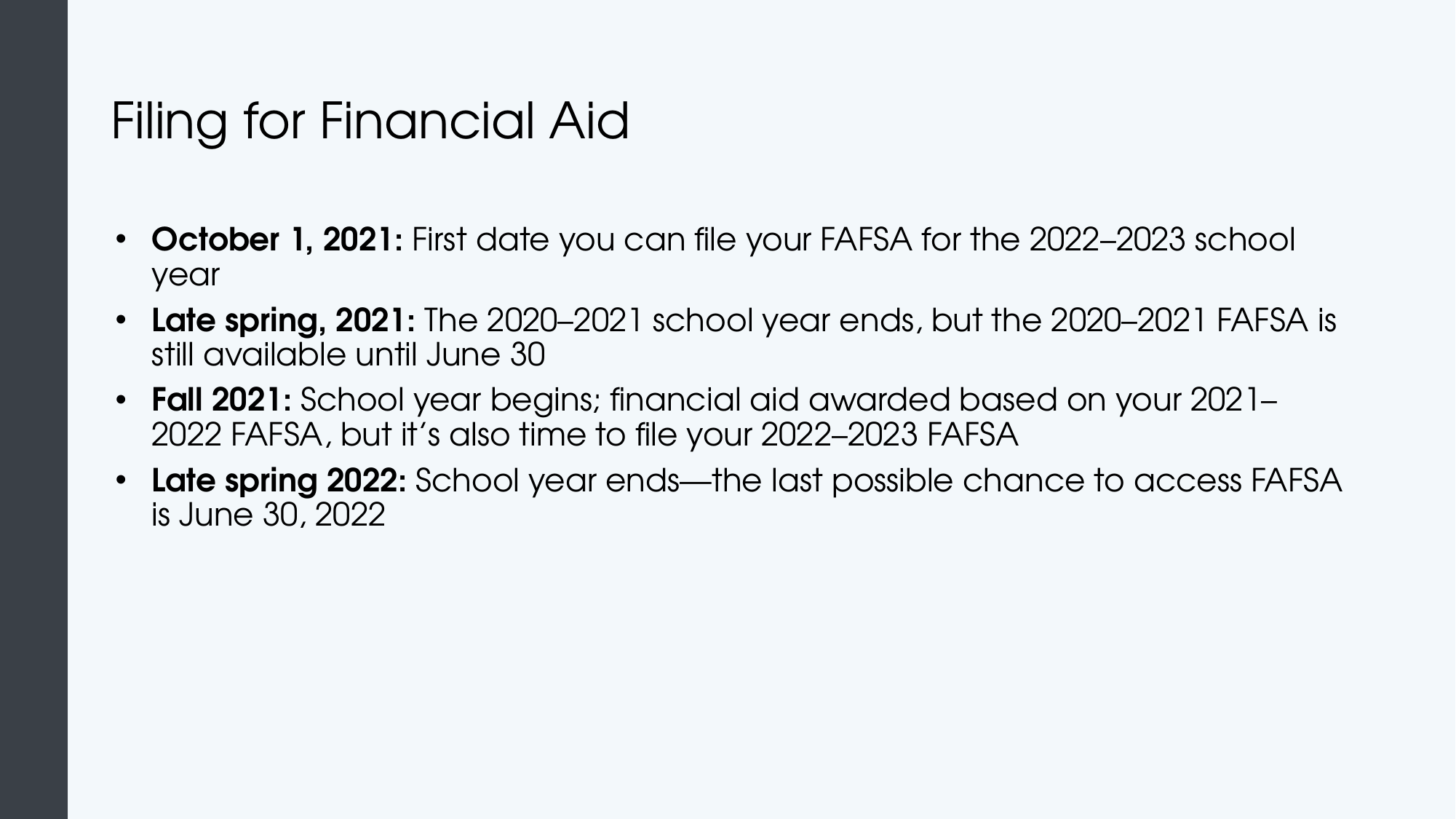

# Filing for Financial Aid
October 1, 2021: First date you can file your FAFSA for the 2022–2023 school year
Late spring, 2021: The 2020–2021 school year ends, but the 2020–2021 FAFSA is still available until June 30
Fall 2021: School year begins; financial aid awarded based on your 2021–2022 FAFSA, but it’s also time to file your 2022–2023 FAFSA
Late spring 2022: School year ends—the last possible chance to access FAFSA is June 30, 2022